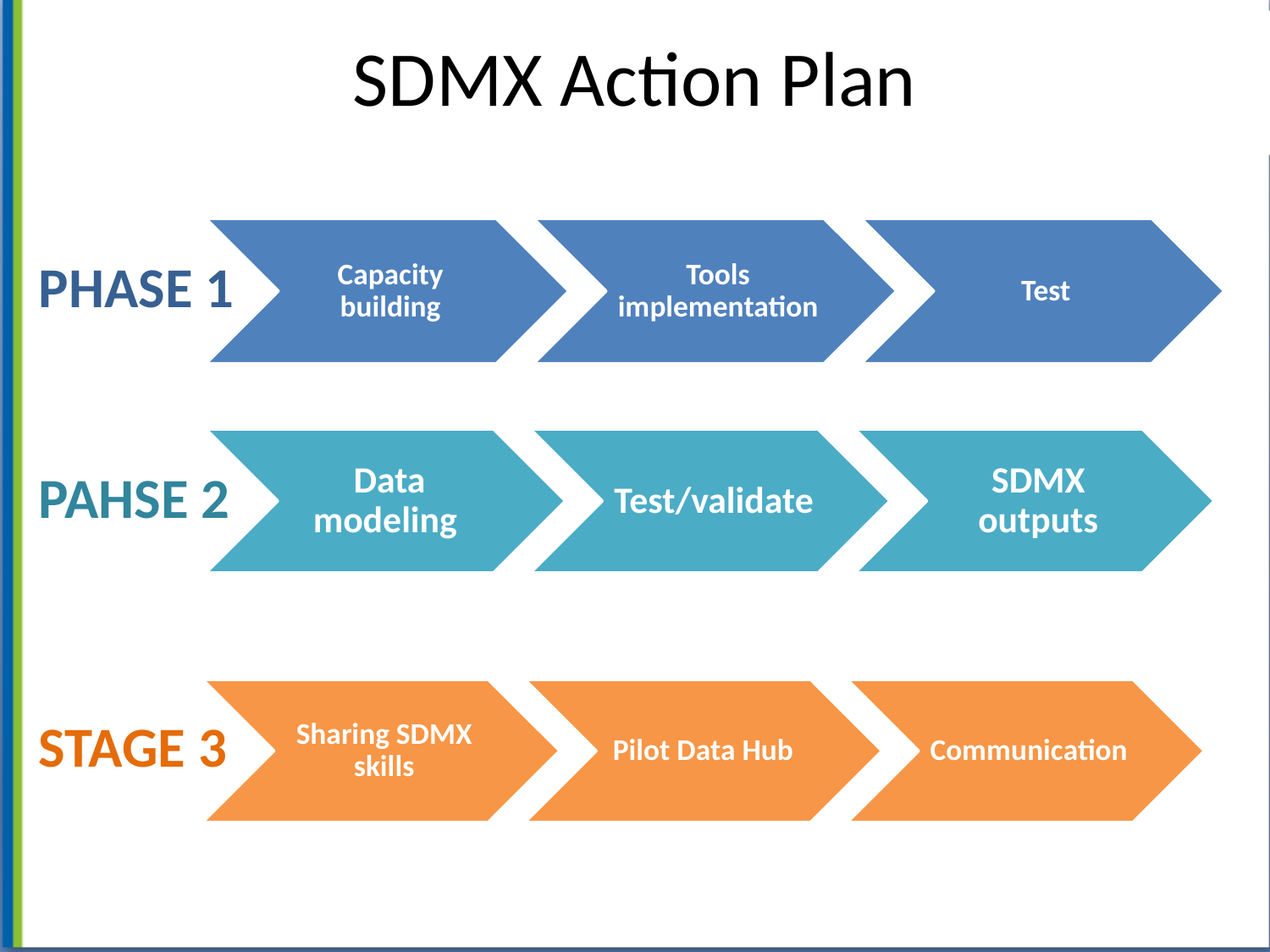

# SDMX Action Plan
Capacity building
Tools implementation
Test
PHASE 1
Data modeling
Test/validate
SDMX outputs
PAHSE 2
Sharing SDMX skills
Pilot Data Hub
Communication
STAGE 3